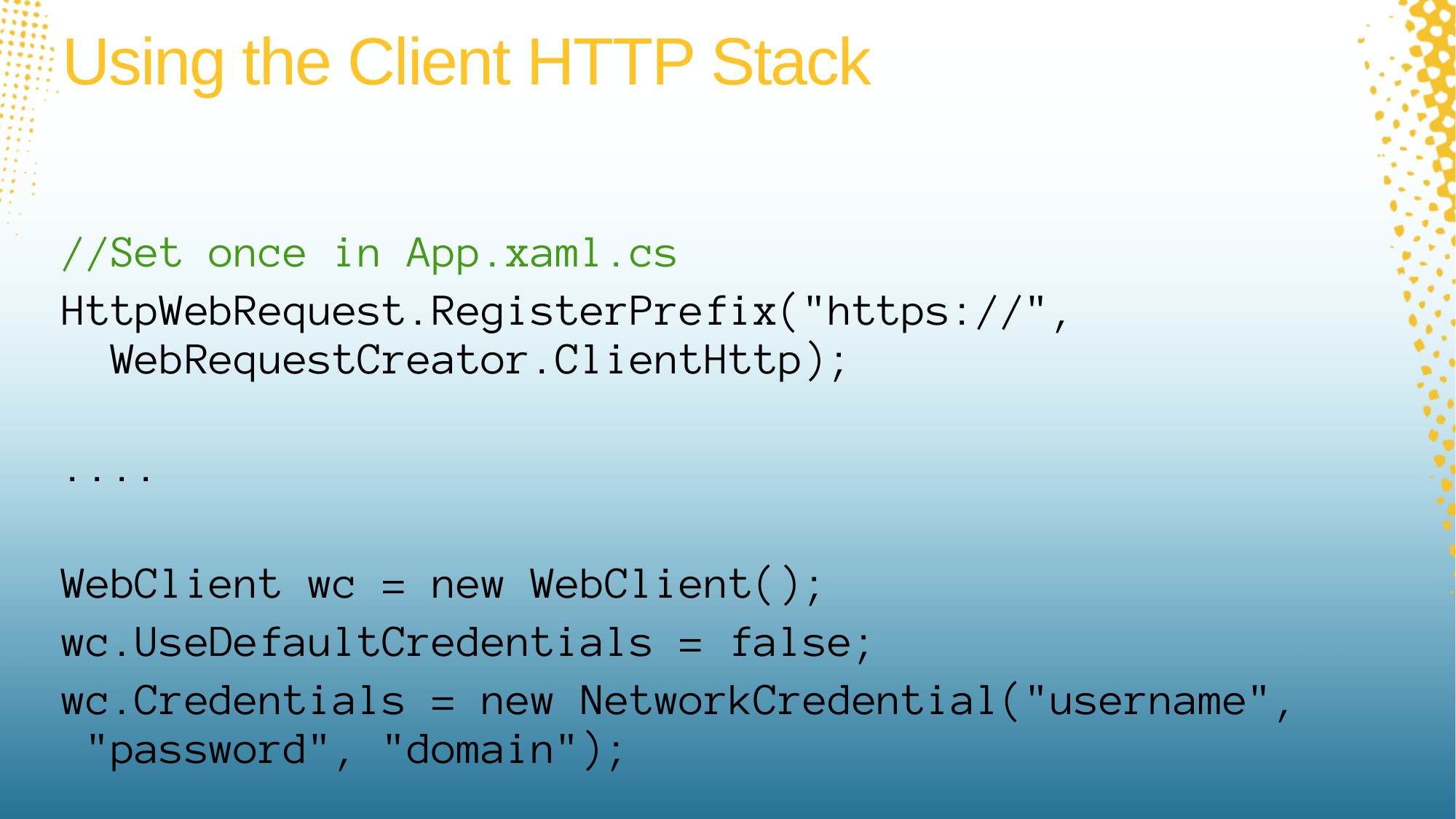

# Using the Client HTTP Stack
//Set once in App.xaml.cs
HttpWebRequest.RegisterPrefix("https://",
  WebRequestCreator.ClientHttp);
....

WebClient wc = new WebClient();
wc.UseDefaultCredentials = false;
wc.Credentials = new NetworkCredential("username",
 "password", "domain");